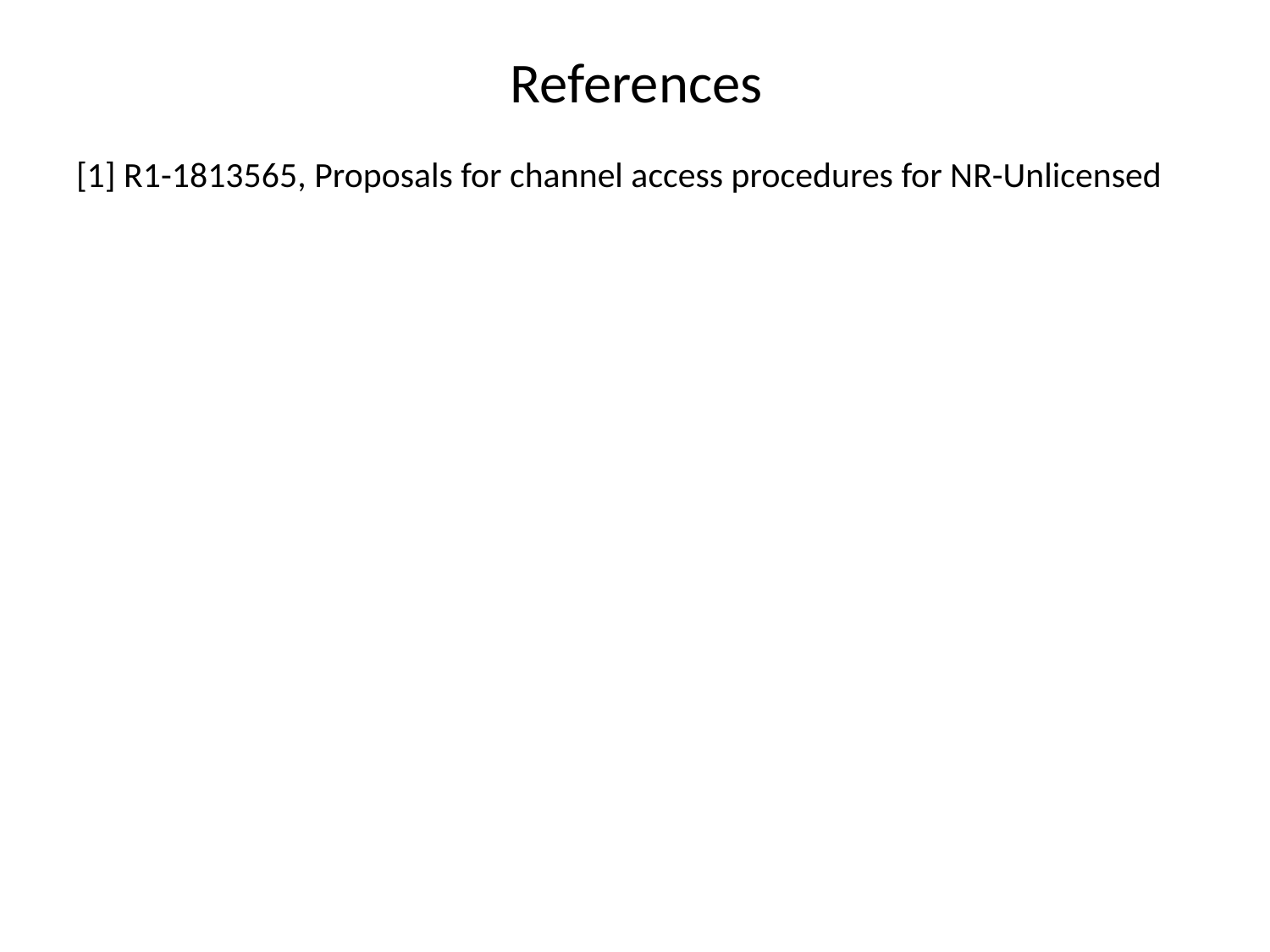

# References
[1] R1-1813565, Proposals for channel access procedures for NR-Unlicensed